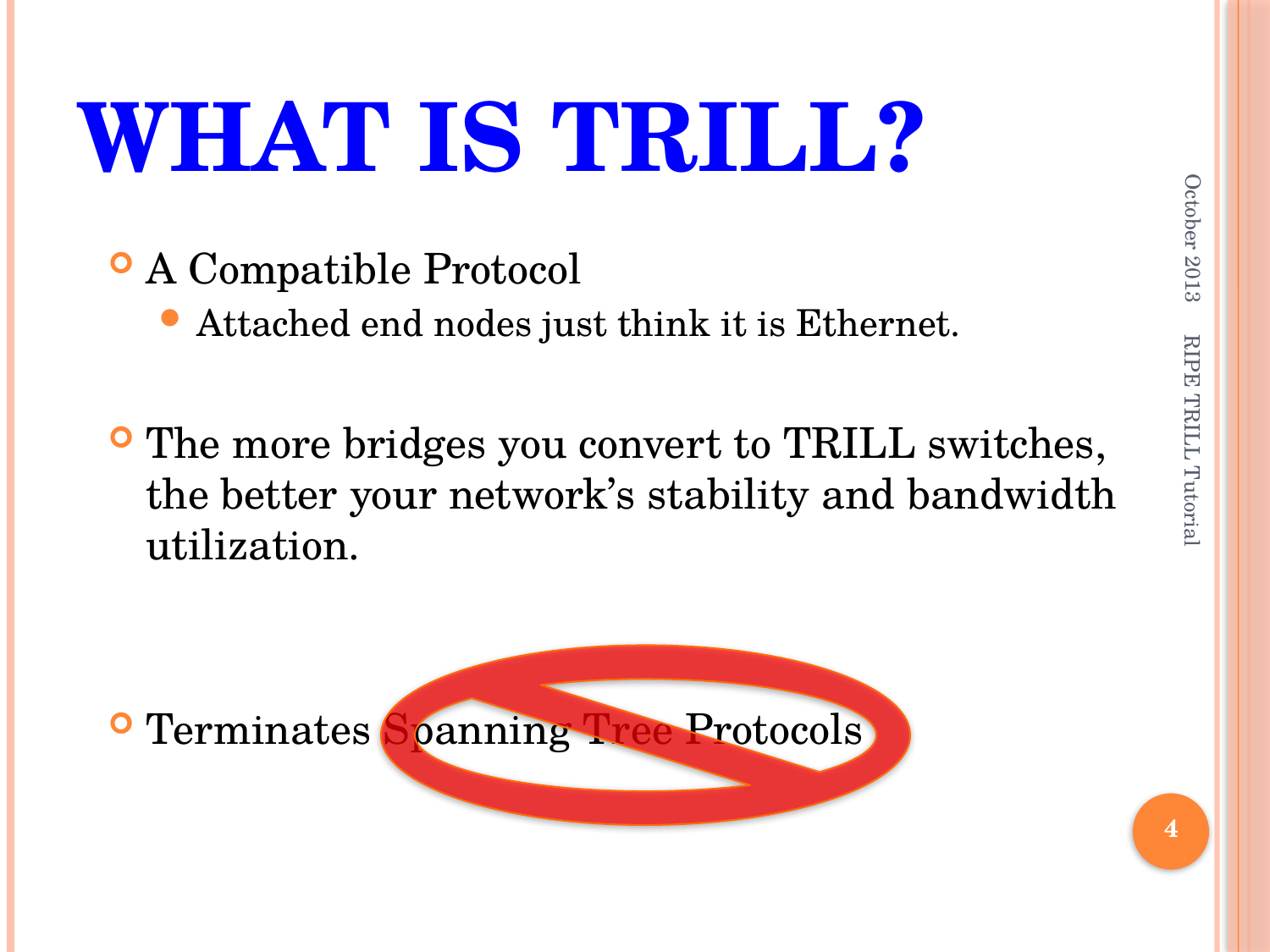

# What is TRILL?
October 2013
A Compatible Protocol
Attached end nodes just think it is Ethernet.

The more bridges you convert to TRILL switches, the better your network’s stability and bandwidth utilization.

Terminates Spanning Tree Protocols
RIPE TRILL Tutorial

4